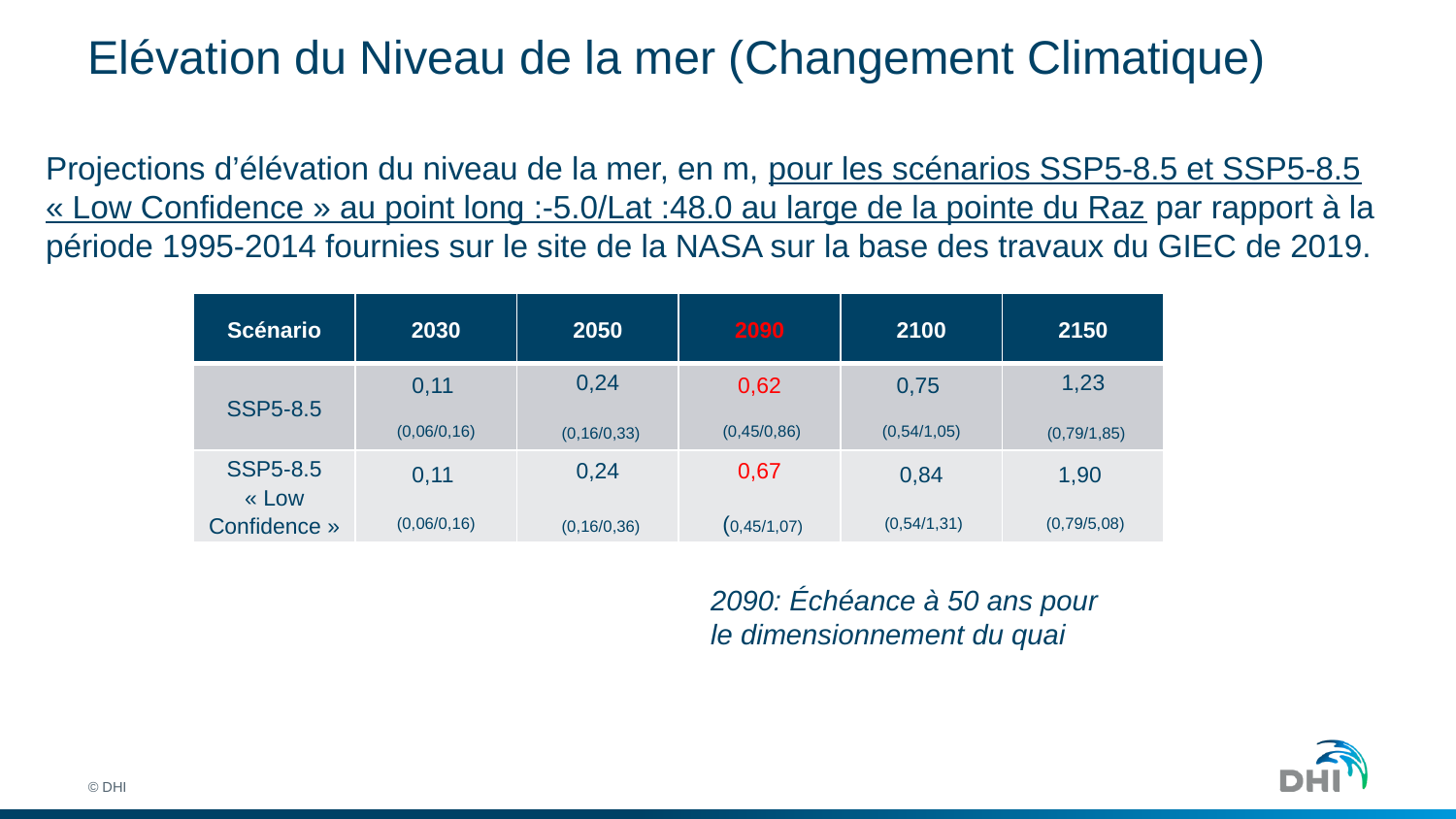

# Elévation du Niveau de la mer (Changement Climatique)
Projections d’élévation du niveau de la mer, en m, pour les scénarios SSP5-8.5 et SSP5-8.5 « Low Confidence » au point long :-5.0/Lat :48.0 au large de la pointe du Raz par rapport à la période 1995-2014 fournies sur le site de la NASA sur la base des travaux du GIEC de 2019.
| Scénario | 2030 | 2050 | 2090 | 2100 | 2150 |
| --- | --- | --- | --- | --- | --- |
| SSP5-8.5 | 0,11 (0,06/0,16) | 0,24 (0,16/0,33) | 0,62 (0,45/0,86) | 0,75 (0,54/1,05) | 1,23 (0,79/1,85) |
| SSP5-8.5 « Low Confidence » | 0,11 (0,06/0,16) | 0,24 (0,16/0,36) | 0,67 (0,45/1,07) | 0,84 (0,54/1,31) | 1,90 (0,79/5,08) |

2090: Échéance à 50 ans pour le dimensionnement du quai
© DHI
Figure 6.2 :	Projections de niveaux d’eau pour les différents scénarios SSP-RCP du GIEC au point long :-5/Lat :48 au large de la pointe du Raz.